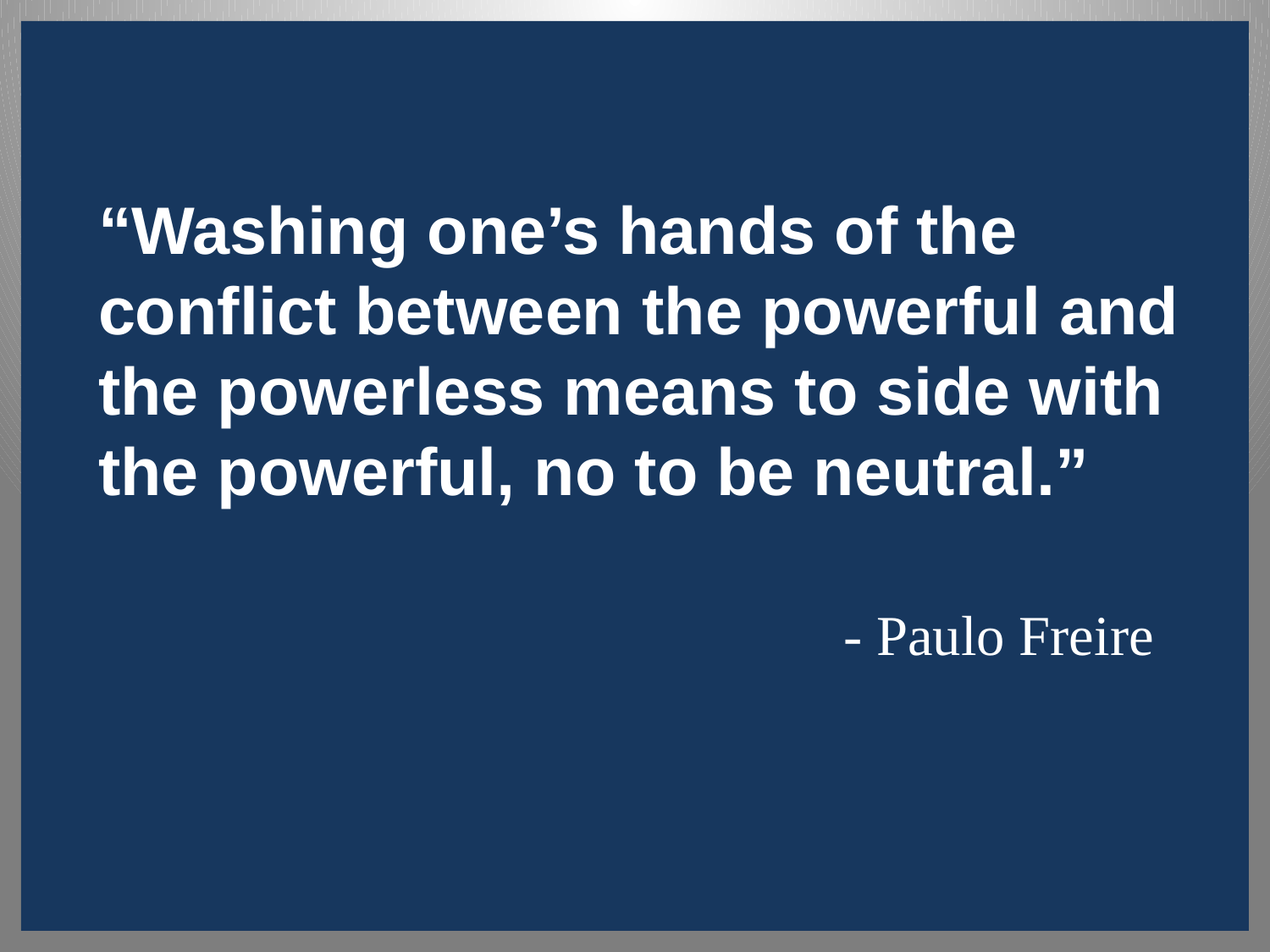

“Washing one’s hands of the conflict between the powerful and the powerless means to side with the powerful, no to be neutral.”

							- Paulo Freire